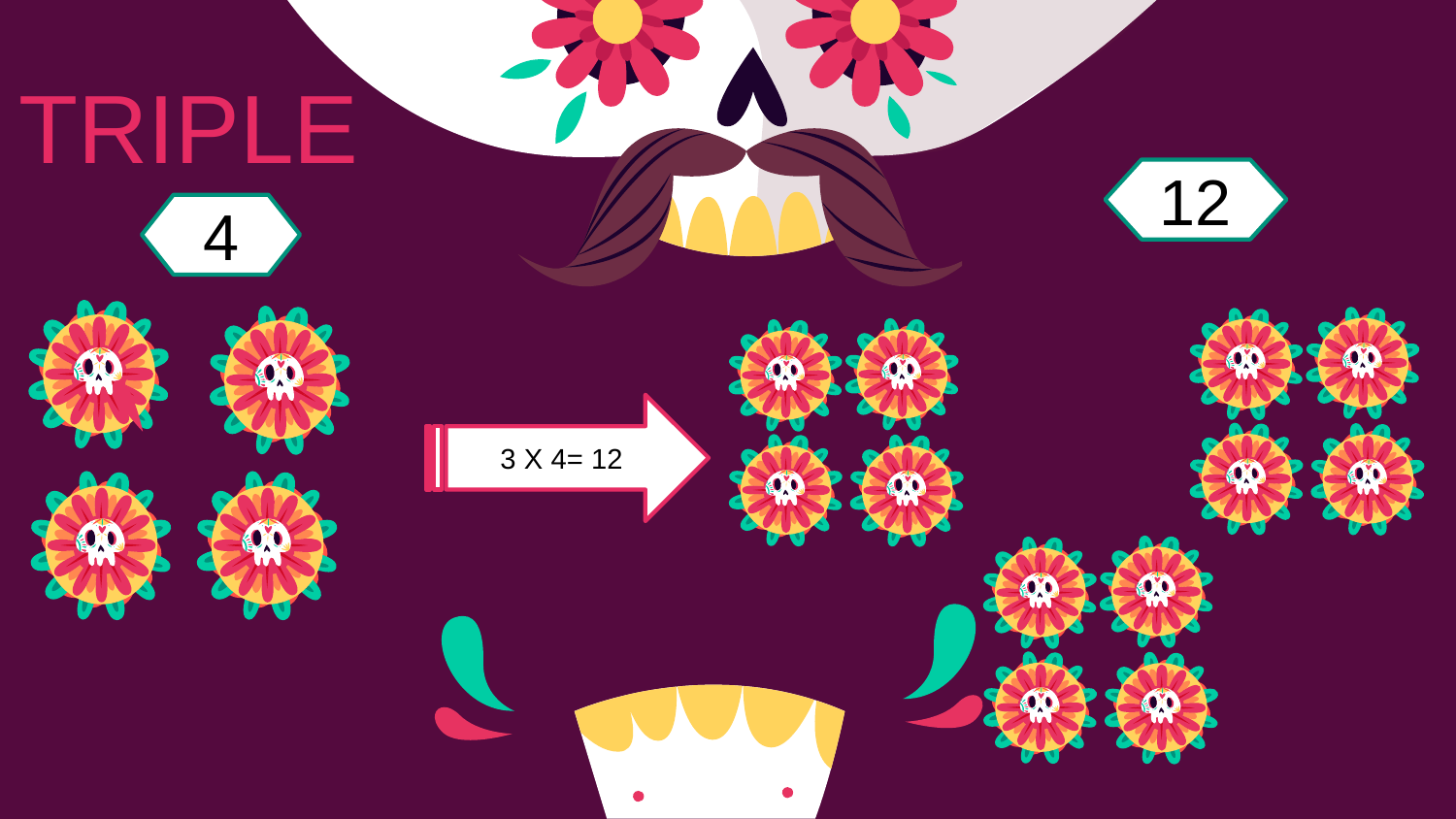

# TRIPLE
12
4

3 X 4= 12